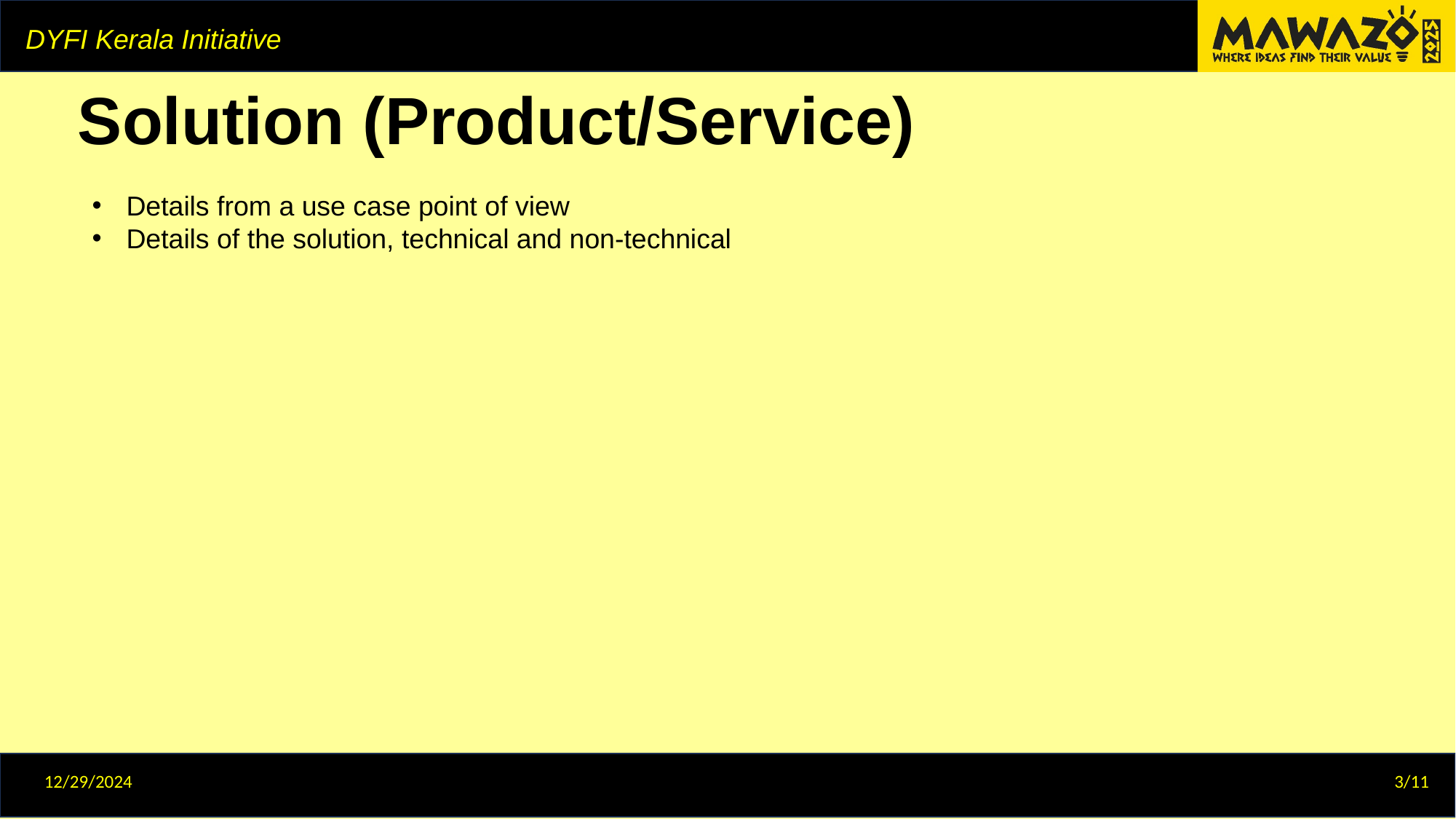

# Solution (Product/Service)
Details from a use case point of view
Details of the solution, technical and non-technical
12/29/2024
3/11